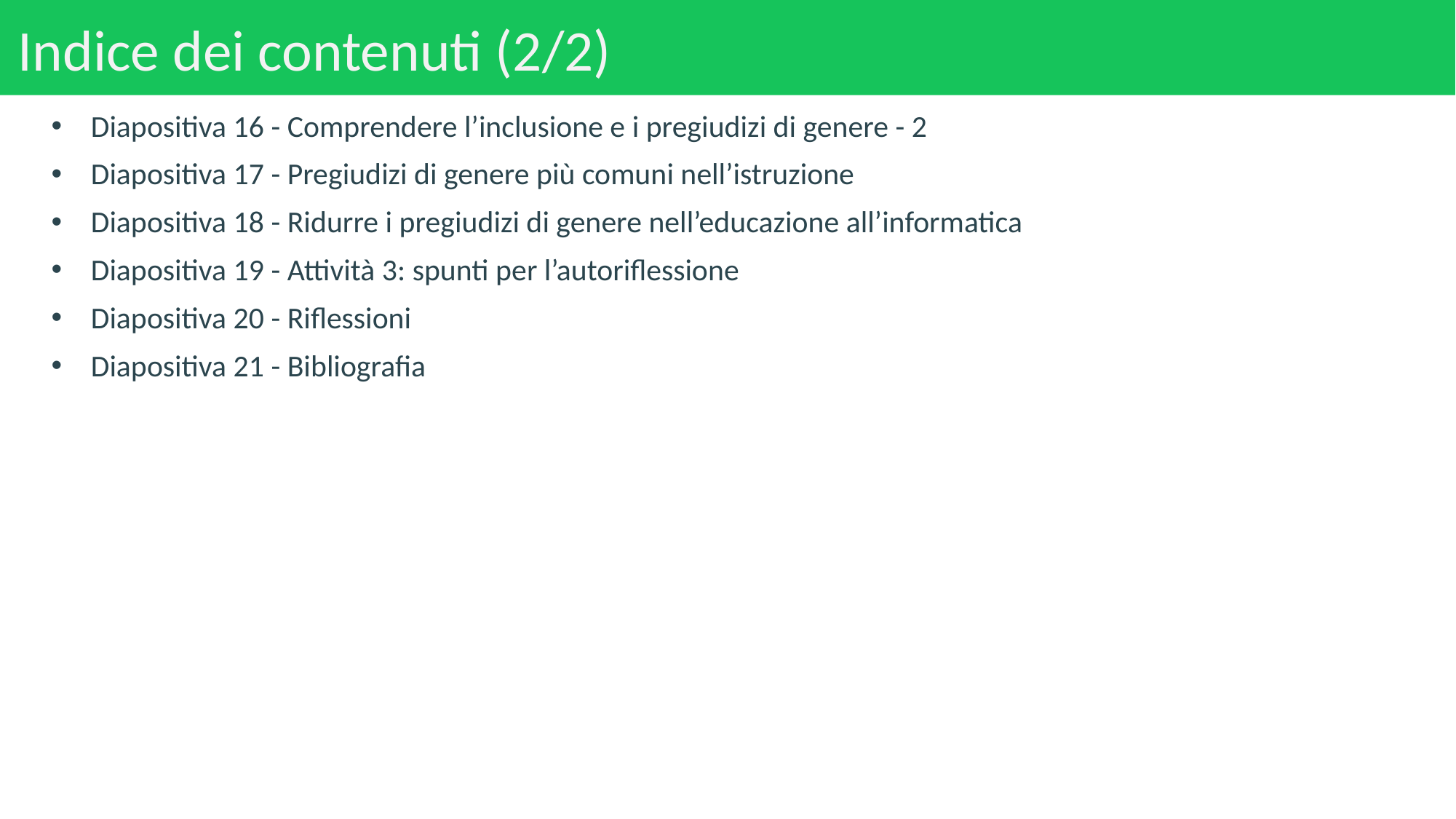

# Indice dei contenuti (2/2)
Diapositiva 16 - Comprendere l’inclusione e i pregiudizi di genere - 2
Diapositiva 17 - Pregiudizi di genere più comuni nell’istruzione
Diapositiva 18 - Ridurre i pregiudizi di genere nell’educazione all’informatica
Diapositiva 19 - Attività 3: spunti per l’autoriflessione
Diapositiva 20 - Riflessioni
Diapositiva 21 - Bibliografia